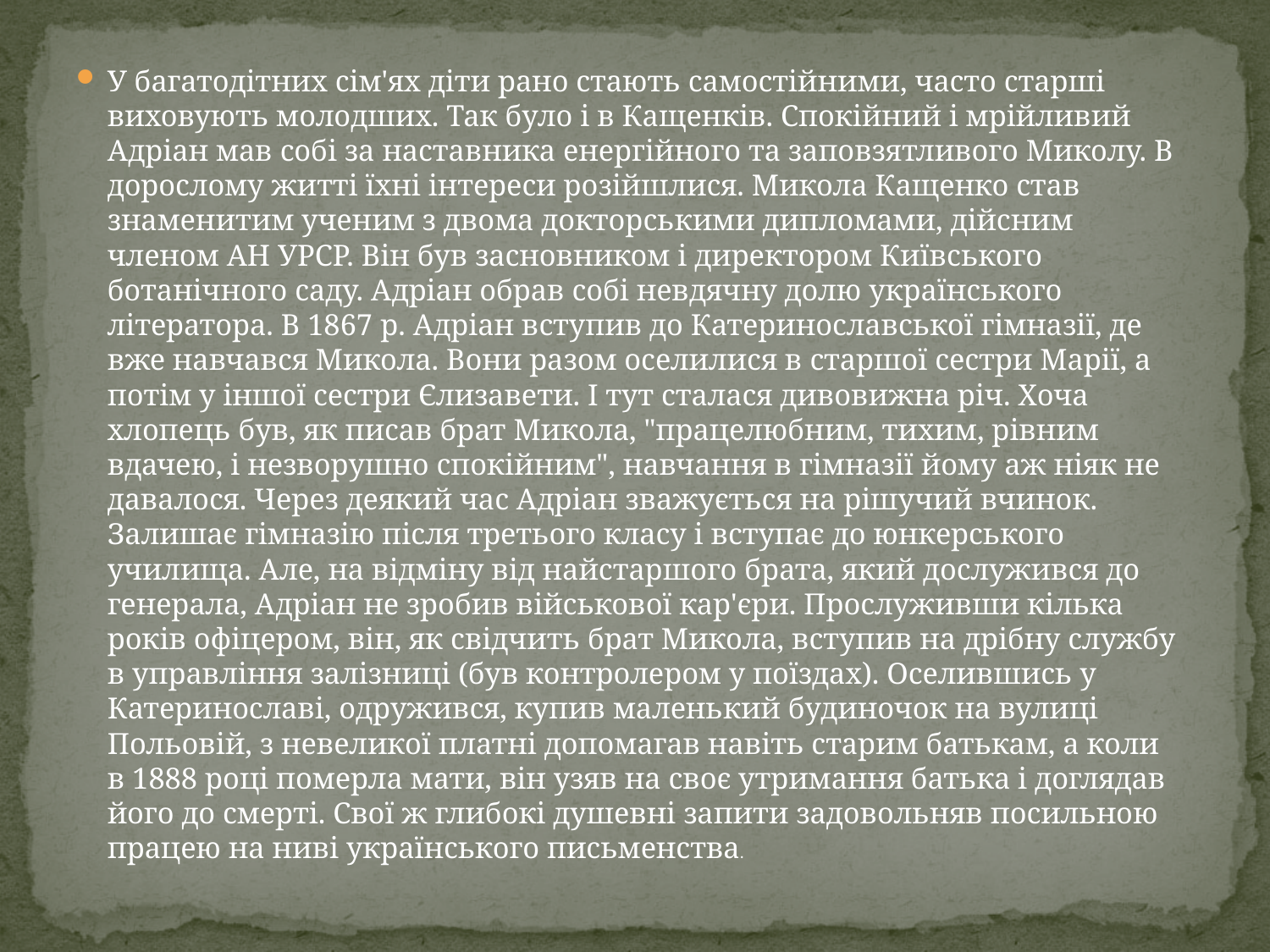

У багатодітних сім'ях діти рано стають самостійними, часто старші виховують молодших. Так було і в Кащенків. Спокійний і мрійливий Адріан мав собі за наставника енергійного та заповзятливого Миколу. В дорослому житті їхні інтереси розійшлися. Микола Кащенко став знаменитим ученим з двома докторськими дипломами, дійсним членом АН УРСР. Він був засновником і директором Київського ботанічного саду. Адріан обрав собі невдячну долю українського літератора. В 1867 р. Адріан вступив до Катеринославської гімназії, де вже навчався Микола. Вони разом оселилися в старшої сестри Марії, а потім у іншої сестри Єлизавети. І тут сталася дивовижна річ. Хоча хлопець був, як писав брат Микола, "працелюбним, тихим, рівним вдачею, і незворушно спокійним", навчання в гімназії йому аж ніяк не давалося. Через деякий час Адріан зважується на рішучий вчинок. Залишає гімназію після третього класу і вступає до юнкерського училища. Але, на відміну від найстаршого брата, який дослужився до генерала, Адріан не зробив військової кар'єри. Прослуживши кілька років офіцером, він, як свідчить брат Микола, вступив на дрібну службу в управління залізниці (був контролером у поїздах). Оселившись у Катеринославі, одружився, купив маленький будиночок на вулиці Польовій, з невеликої платні допомагав навіть старим батькам, а коли в 1888 році померла мати, він узяв на своє утримання батька і доглядав його до смерті. Свої ж глибокі душевні запити задовольняв посильною працею на ниві українського письменства.